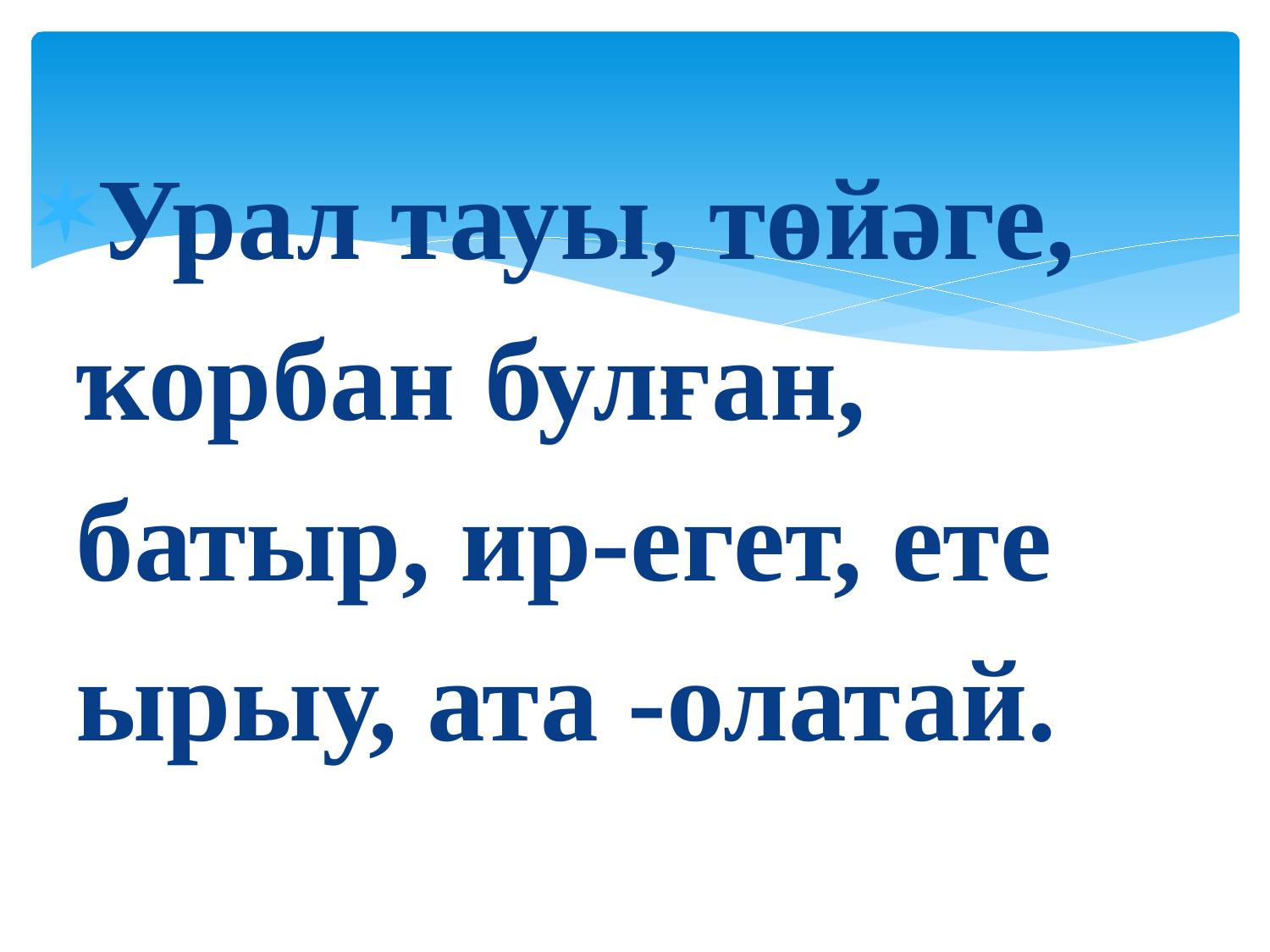

Урал тауы, төйәге, ҡорбан булған, батыр, ир-егет, ете ырыу, ата -олатай.